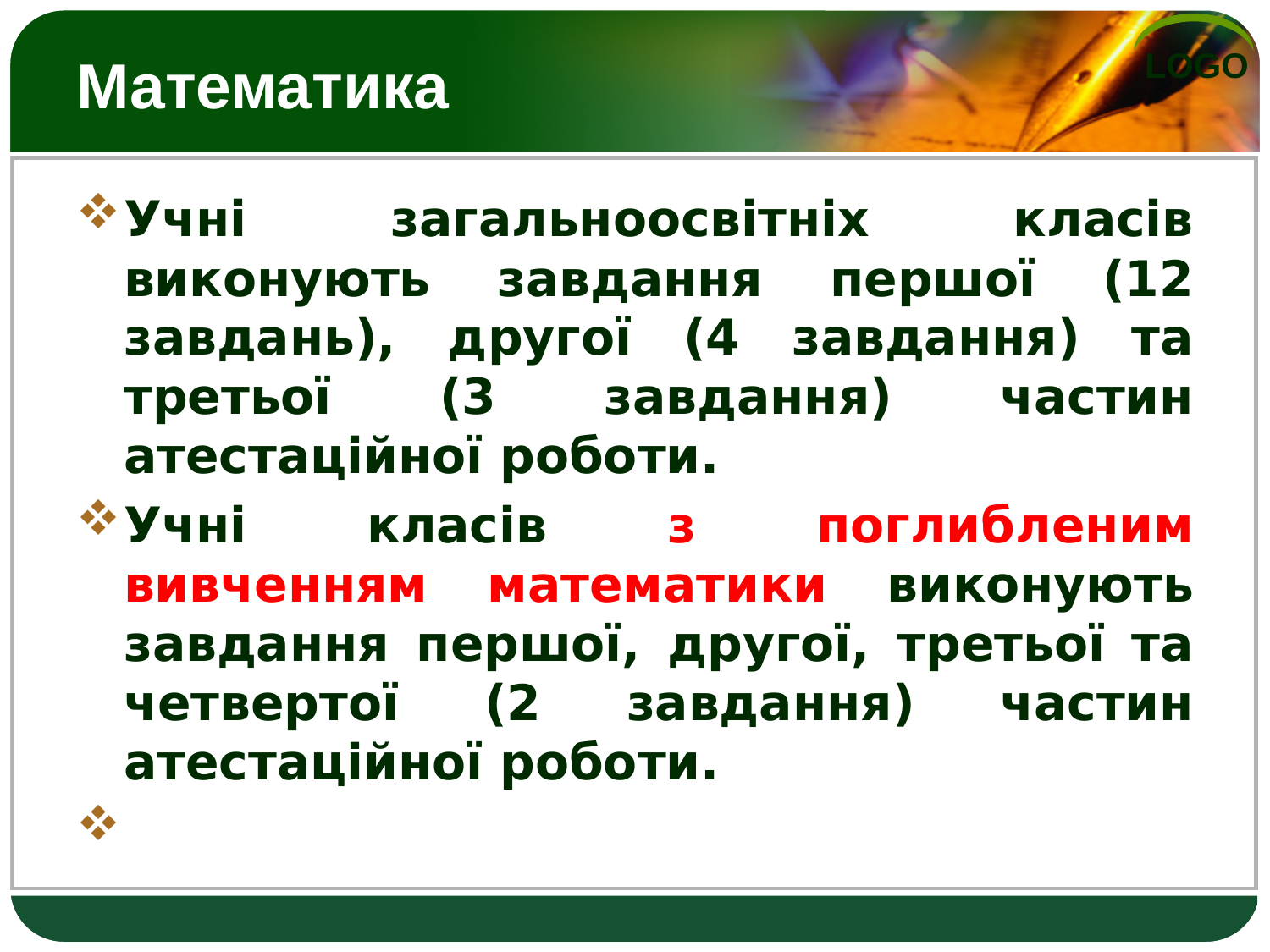

# Математика
Учні загальноосвітніх класів виконують завдання першої (12 завдань), другої (4 завдання) та третьої (3 завдання) частин атестаційної роботи.
Учні класів з поглибленим вивченням математики виконують завдання першої, другої, третьої та четвертої (2 завдання) частин атестаційної роботи.